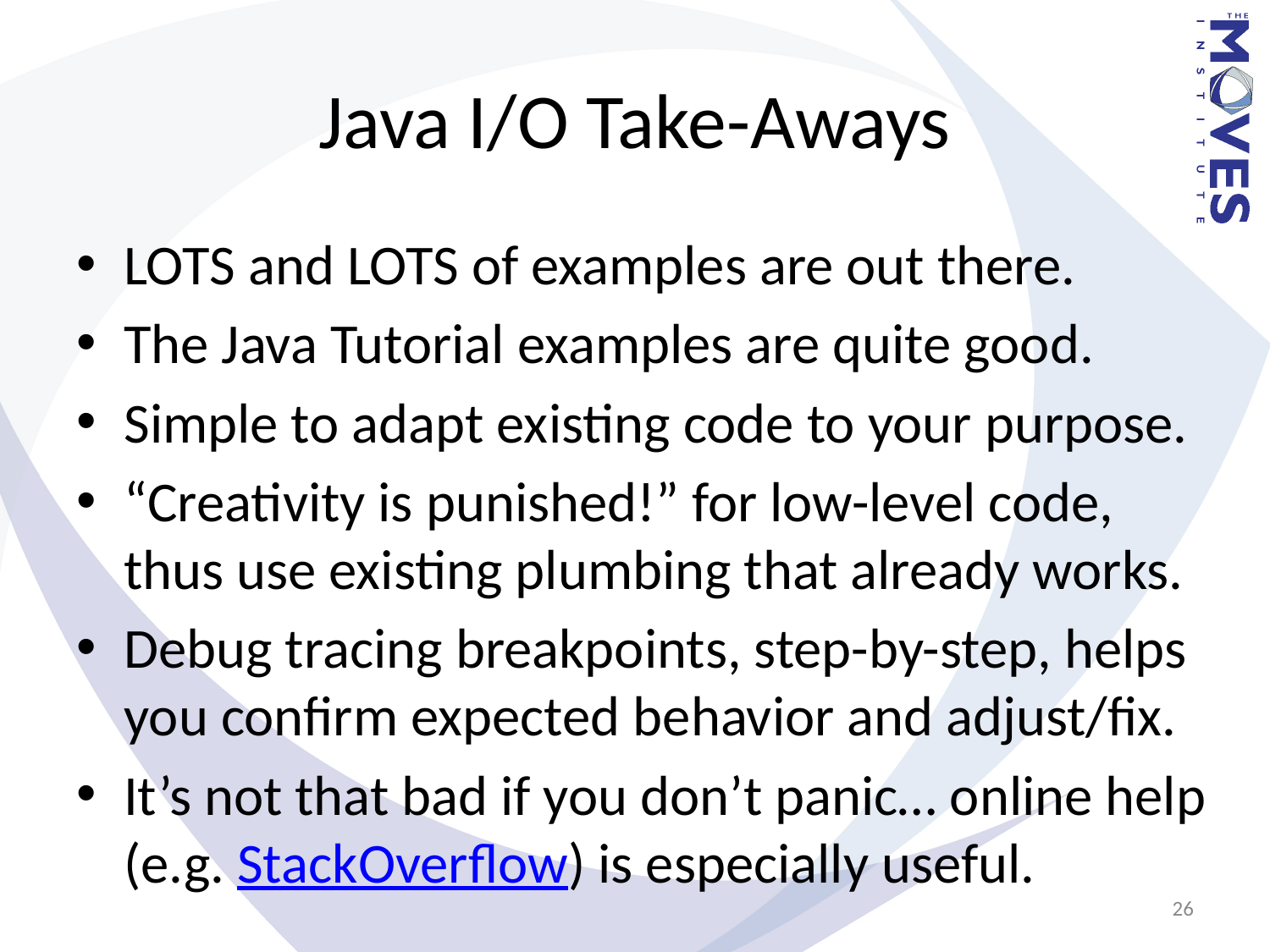

# Java I/O Take-Aways
LOTS and LOTS of examples are out there.
The Java Tutorial examples are quite good.
Simple to adapt existing code to your purpose.
“Creativity is punished!” for low-level code, thus use existing plumbing that already works.
Debug tracing breakpoints, step-by-step, helps you confirm expected behavior and adjust/fix.
It’s not that bad if you don’t panic… online help (e.g. StackOverflow) is especially useful.

26